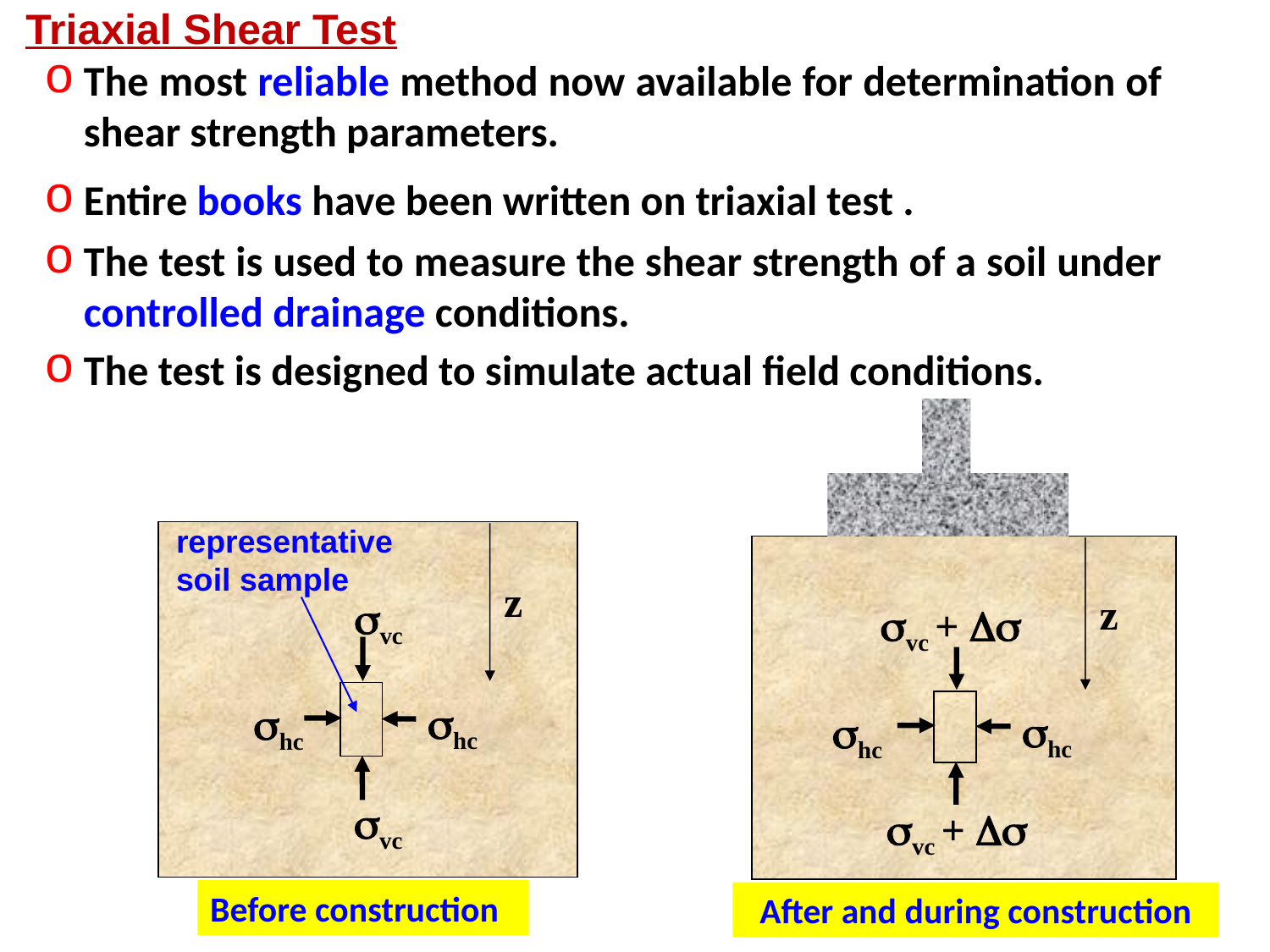

Triaxial Shear Test
The most reliable method now available for determination of shear strength parameters.
Entire books have been written on triaxial test .
The test is used to measure the shear strength of a soil under controlled drainage conditions.
The test is designed to simulate actual field conditions.

z
σvc + Δσ

σhc
σhc

σvc + Δσ
After and during construction
representative soil sample

z
σvc

σhc
σhc

σvc

Before construction